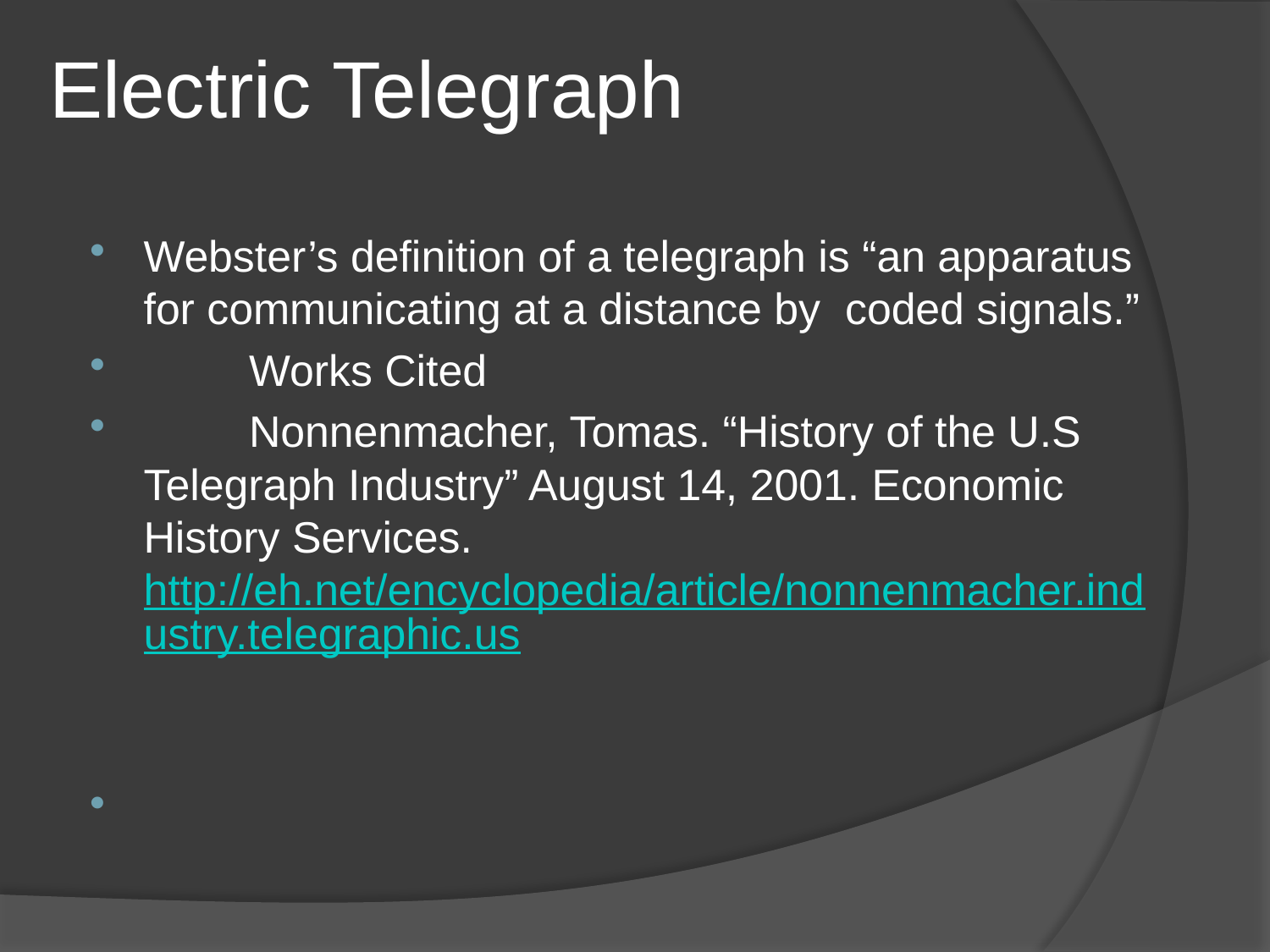

# Electric Telegraph
Webster’s definition of a telegraph is “an apparatus for communicating at a distance by  coded signals.”
			Works Cited
	Nonnenmacher, Tomas. “History of the U.S  Telegraph Industry” August 14, 2001. Economic History Services. http://eh.net/encyclopedia/article/nonnenmacher.industry.telegraphic.us